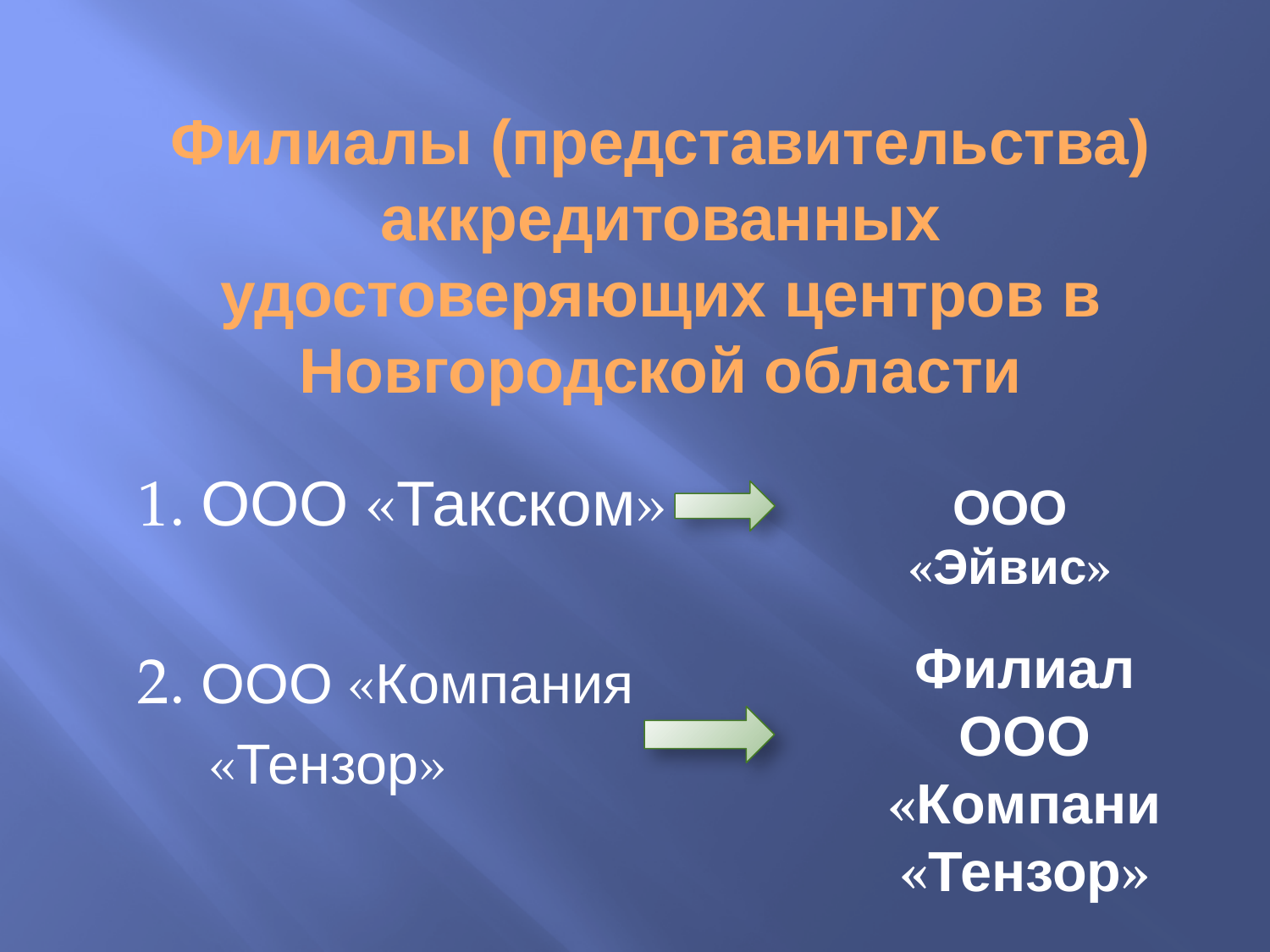

# Филиалы (представительства) аккредитованных удостоверяющих центров в Новгородской области
1. ООО «Такском»

2. ООО «Компания
     «Тензор»
ООО «Эйвис»

Филиал ООО «Компани «Тензор»